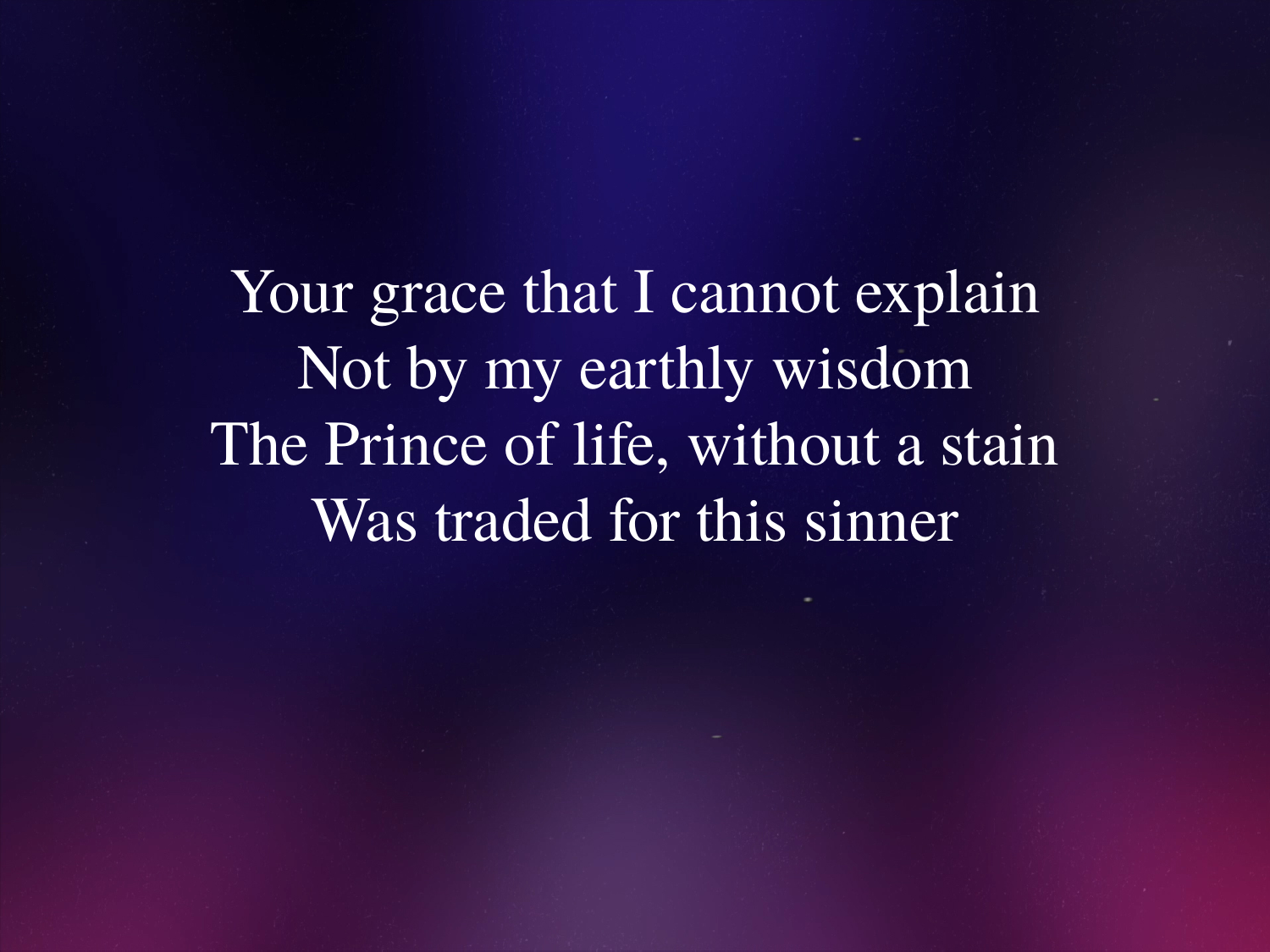

# Your grace that I cannot explain Not by my earthly wisdom The Prince of life, without a stain Was traded for this sinner